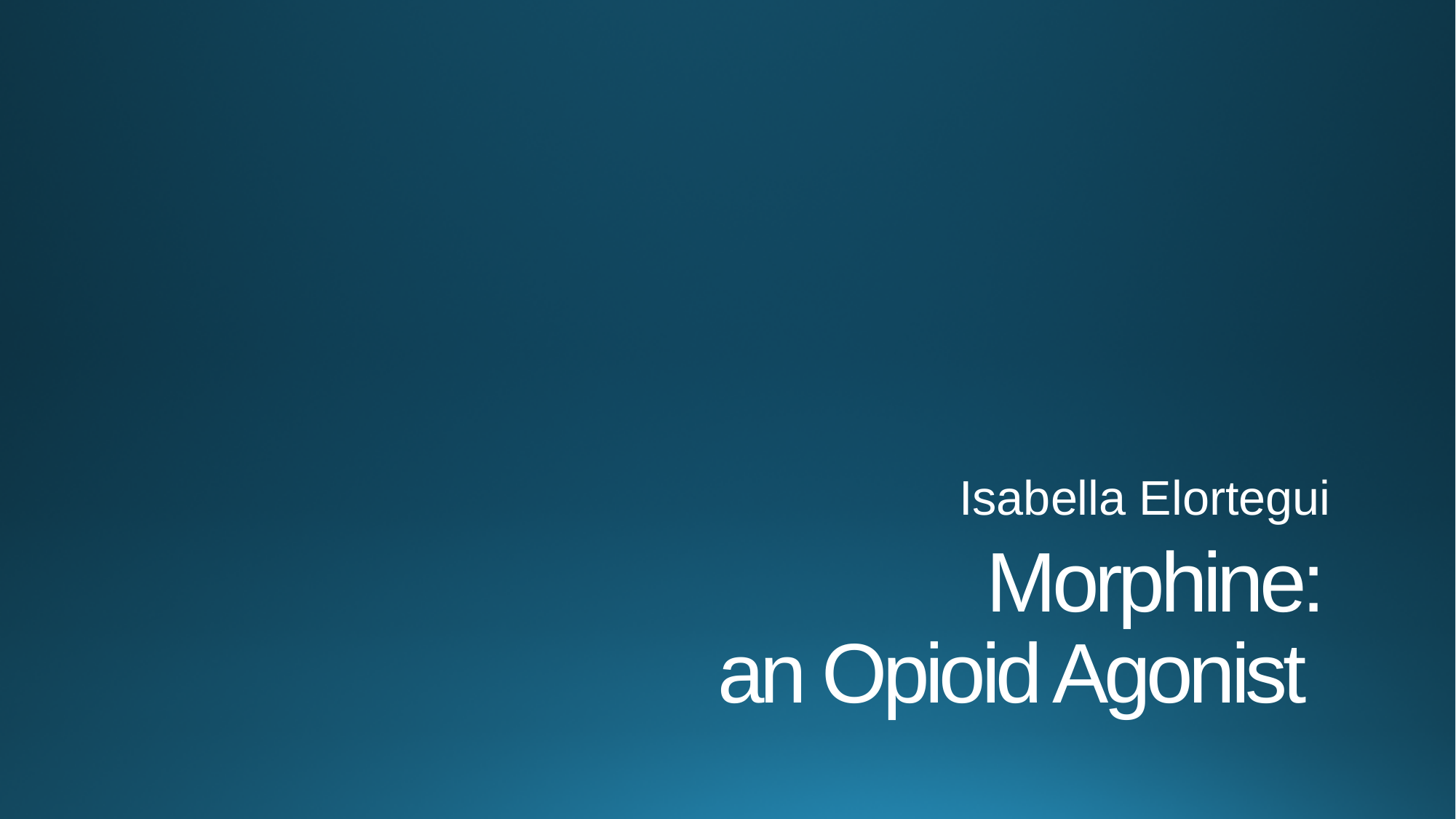

Isabella Elortegui
# Morphine: an Opioid Agonist